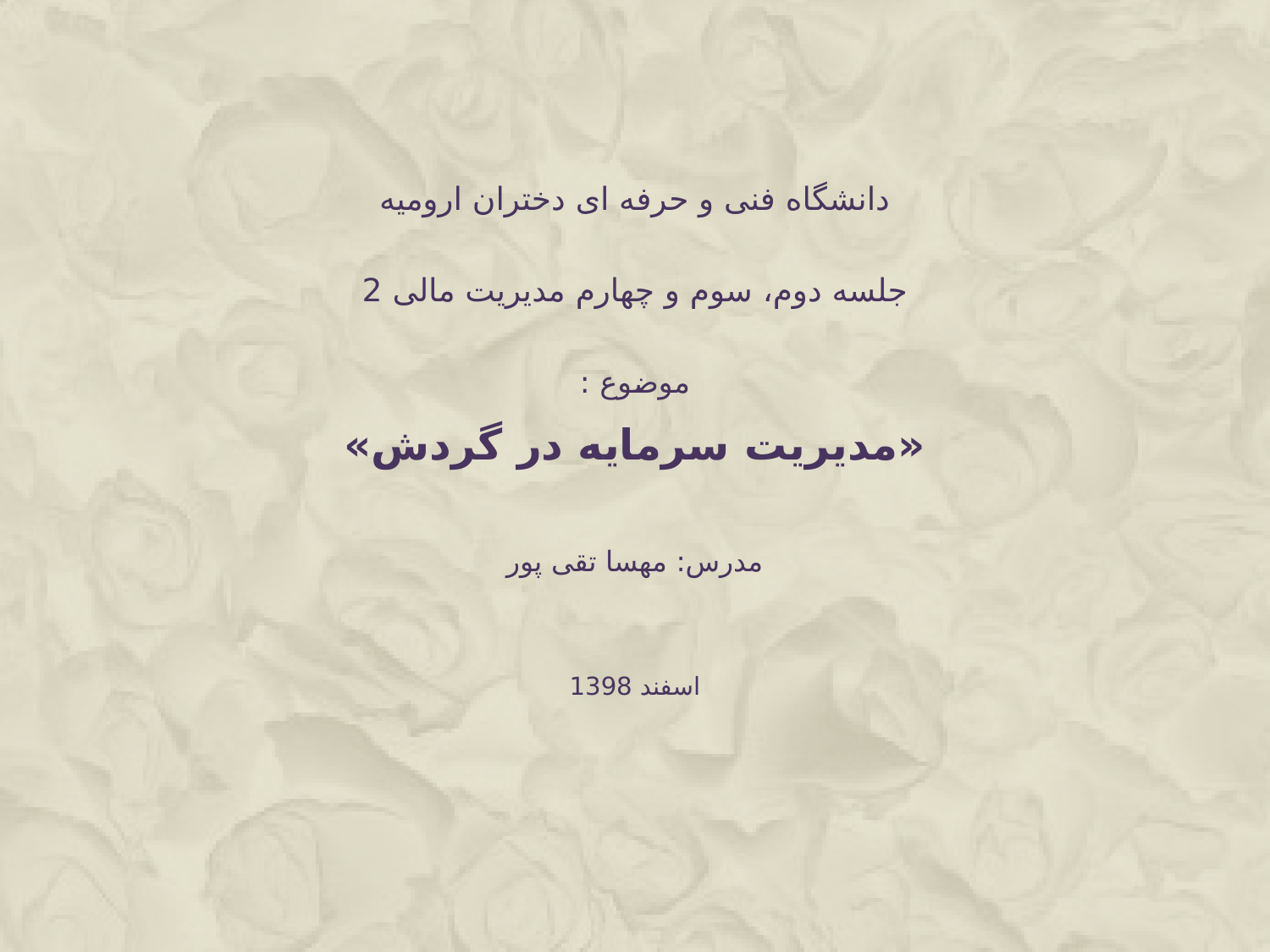

دانشگاه فنی و حرفه ای دختران ارومیه

جلسه دوم، سوم و چهارم مدیریت مالی 2

موضوع :
«مدیریت سرمایه در گردش»

مدرس: مهسا تقی پور

اسفند 1398